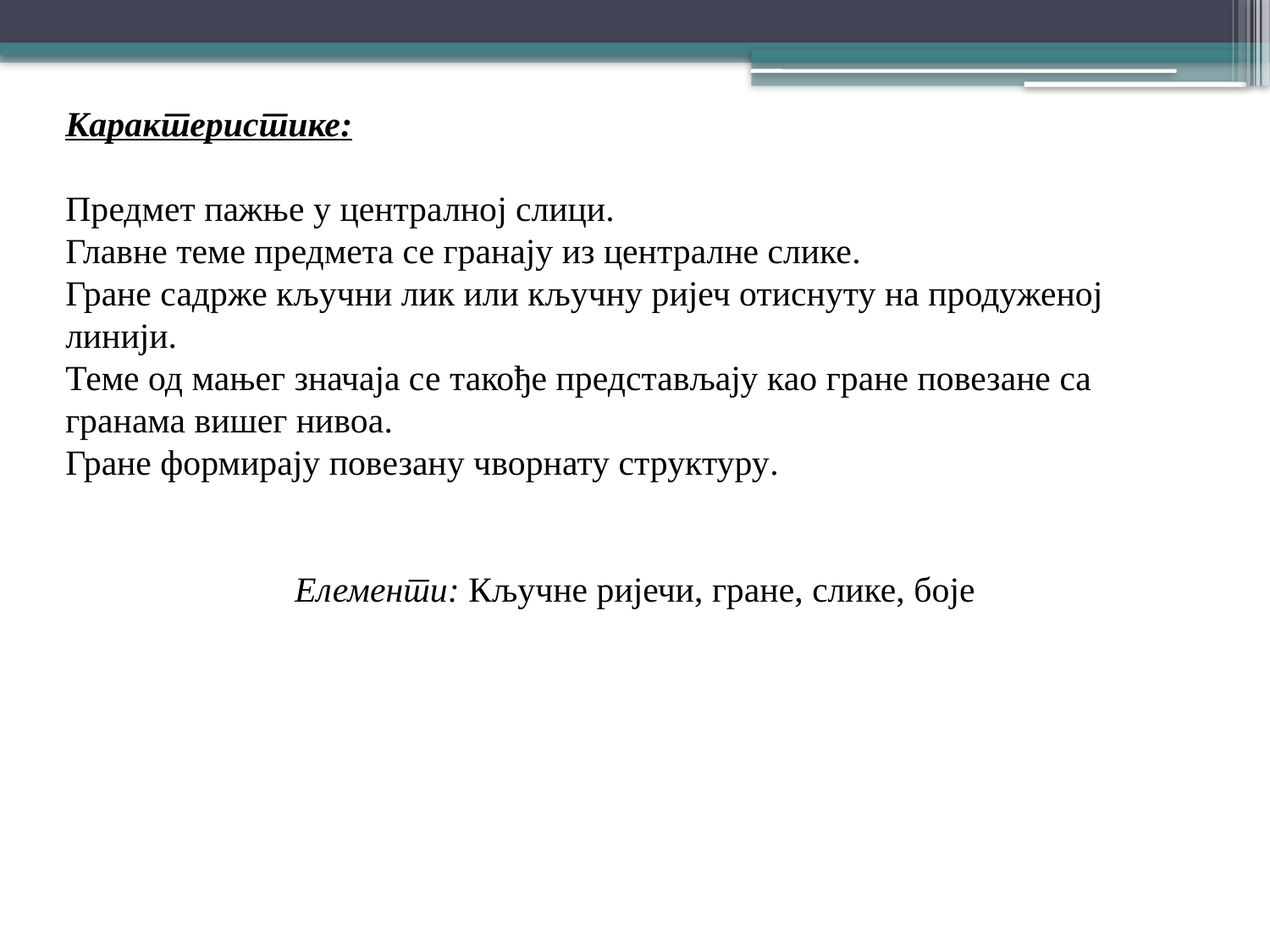

Карактеристике:

Предмет пажње у централној слици.
Главне теме предмета се гранају из централне слике.
Гране садрже кључни лик или кључну ријеч отиснуту на продуженој линији.
Теме од мањег значаја се такође представљају као гране повезане са гранама вишег нивоа.
Гране формирају повезану чворнату структуру.

Елементи: Кључне ријечи, гране, слике, боје